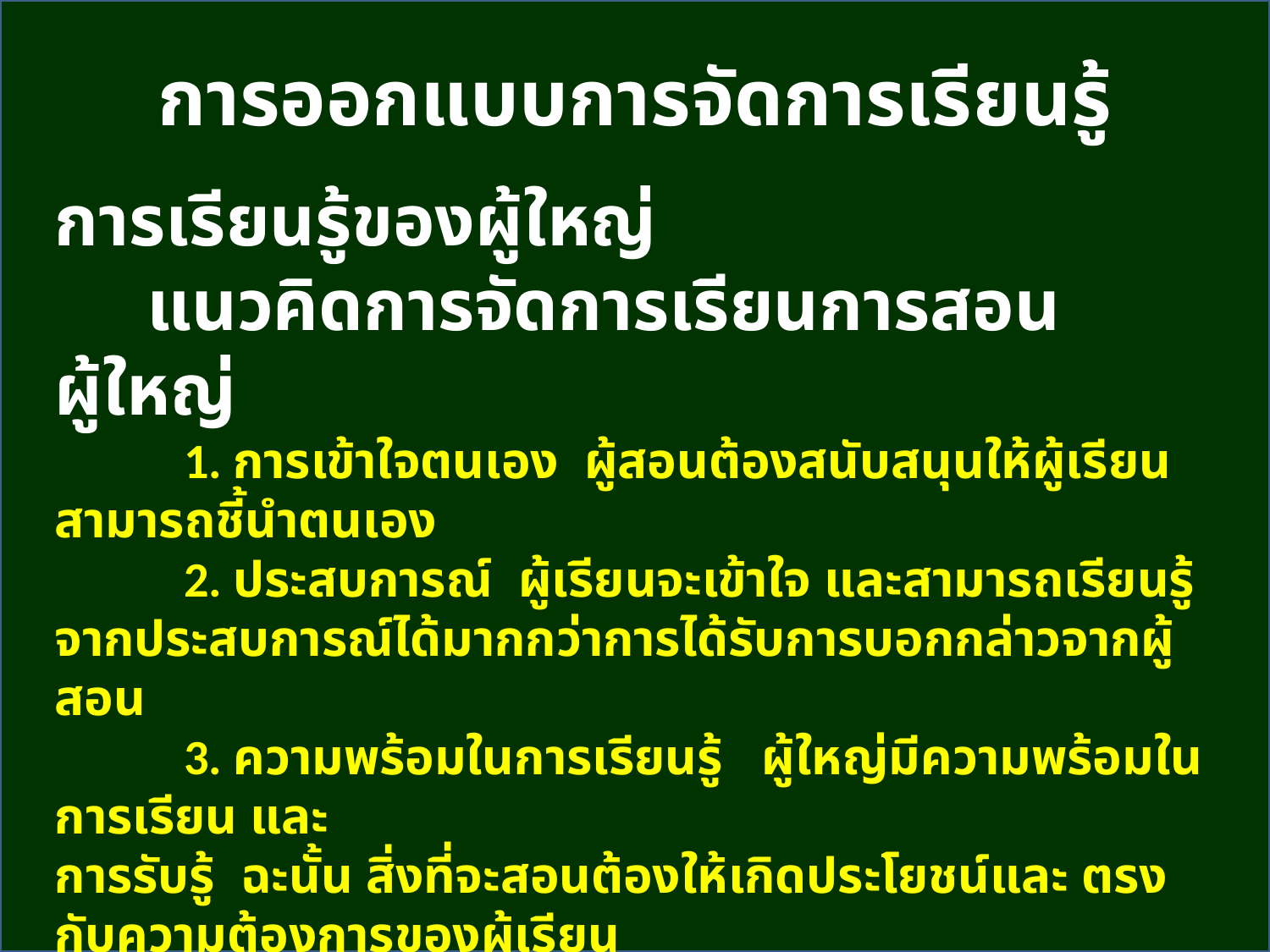

การออกแบบการจัดการเรียนรู้
การเรียนรู้ของผู้ใหญ่
     แนวคิดการจัดการเรียนการสอนผู้ใหญ่
          1. การเข้าใจตนเอง  ผู้สอนต้องสนับสนุนให้ผู้เรียนสามารถชี้นำตนเอง
          2. ประสบการณ์  ผู้เรียนจะเข้าใจ และสามารถเรียนรู้จากประสบการณ์ได้มากกว่าการได้รับการบอกกล่าวจากผู้สอน
          3. ความพร้อมในการเรียนรู้   ผู้ใหญ่มีความพร้อมในการเรียน และ
การรับรู้  ฉะนั้น สิ่งที่จะสอนต้องให้เกิดประโยชน์และ ตรงกับความต้องการของผู้เรียน
          4. เป้าหมายของการเรียนรู้  ผู้เรียน เรียนเพื่อต้องการนำความรู้ไปใช้การจัดประสบการณ์การเรียนรู้  ต้องเกี่ยวข้องกับชีวิตจริงและสามารถนำไปใช้ให้เกิดประโยชน์ได้